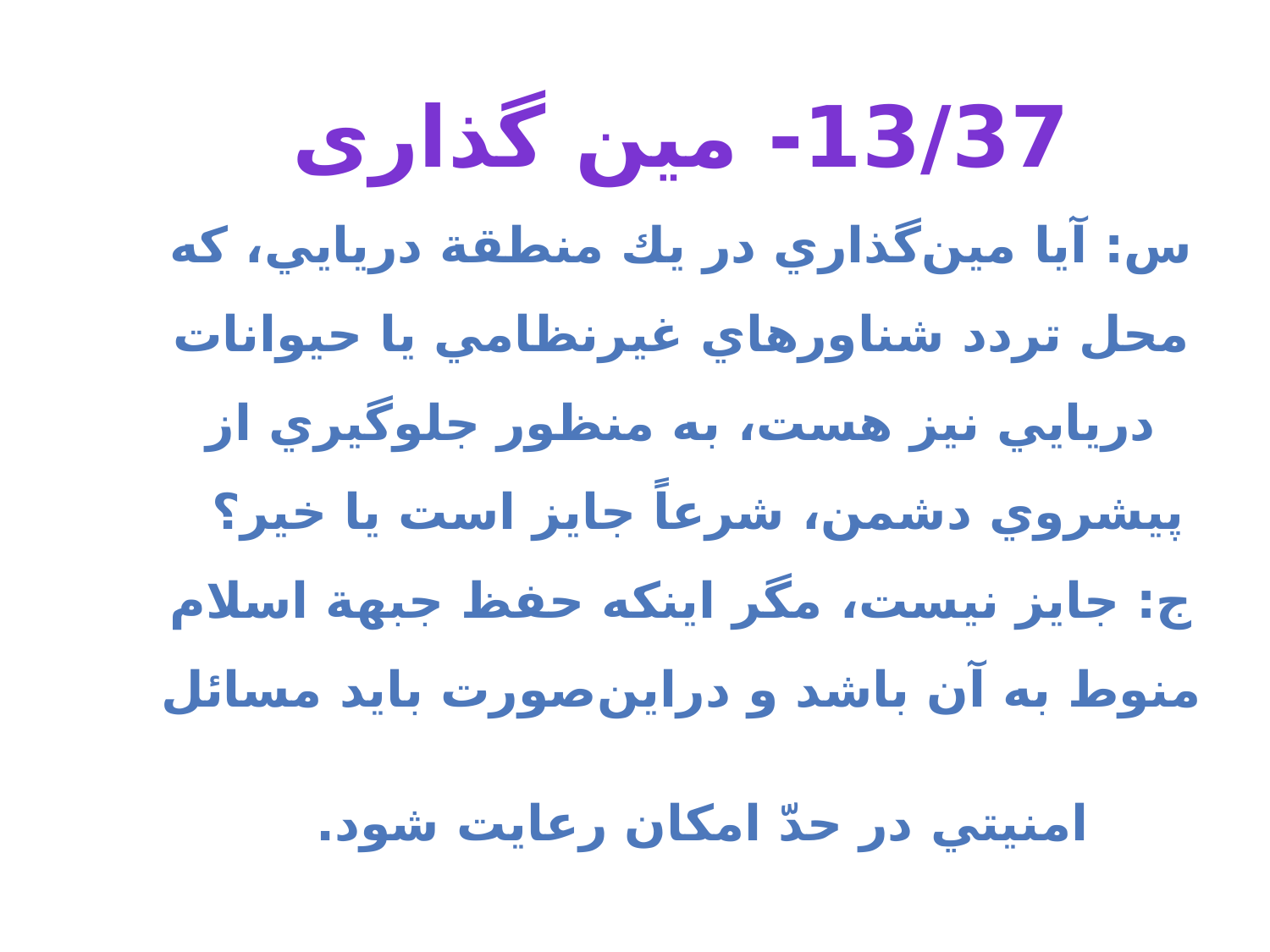

# 13/37- مین گذاری س: آيا مين‌گذاري در يك منطقة دريايي، كه محل تردد شناورهاي غيرنظامي يا حيوانات دريايي نيز هست، به منظور جلوگيري از پيشروي دشمن، شرعاً جايز است يا خير؟   ج: جايز نيست، مگر اينكه حفظ جبهة اسلام منوط به آن باشد و در‌اين‌صورت بايد مسائل امنيتي در حدّ امكان رعايت شود.